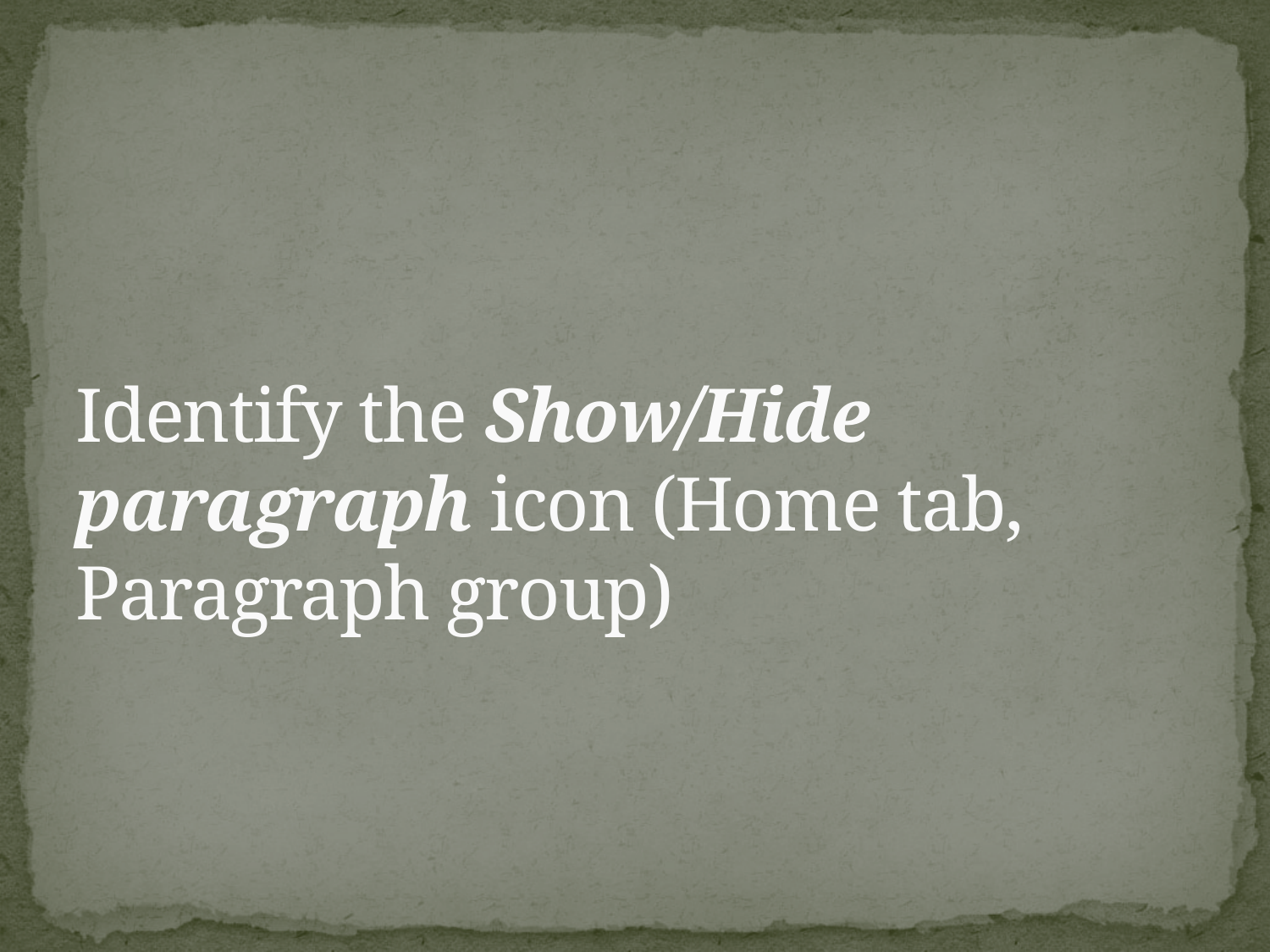

# Identify the Show/Hide paragraph icon (Home tab, Paragraph group)